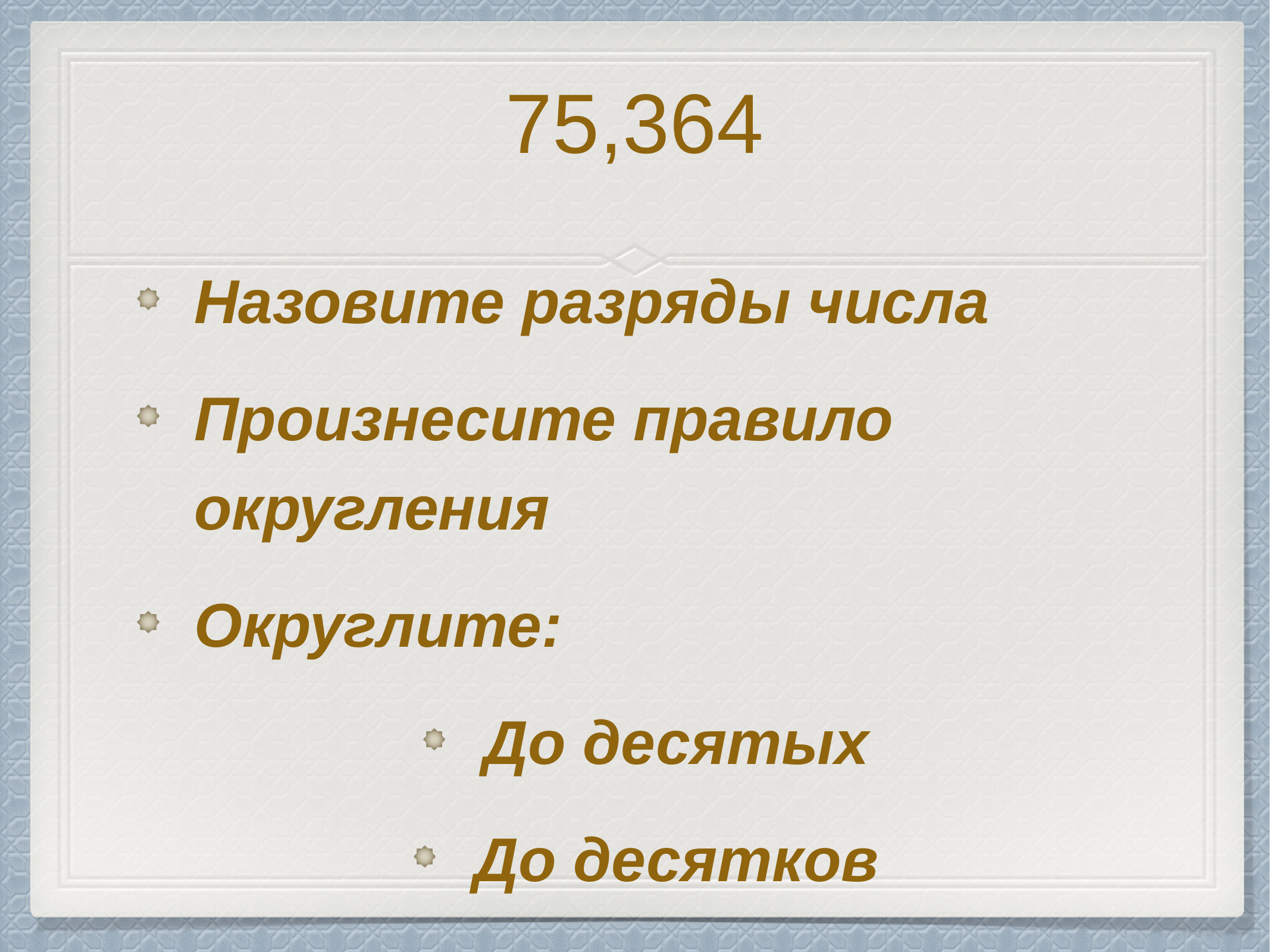

# 75,364
Назовите разряды числа
Произнесите правило округления
Округлите:
До десятых
До десятков